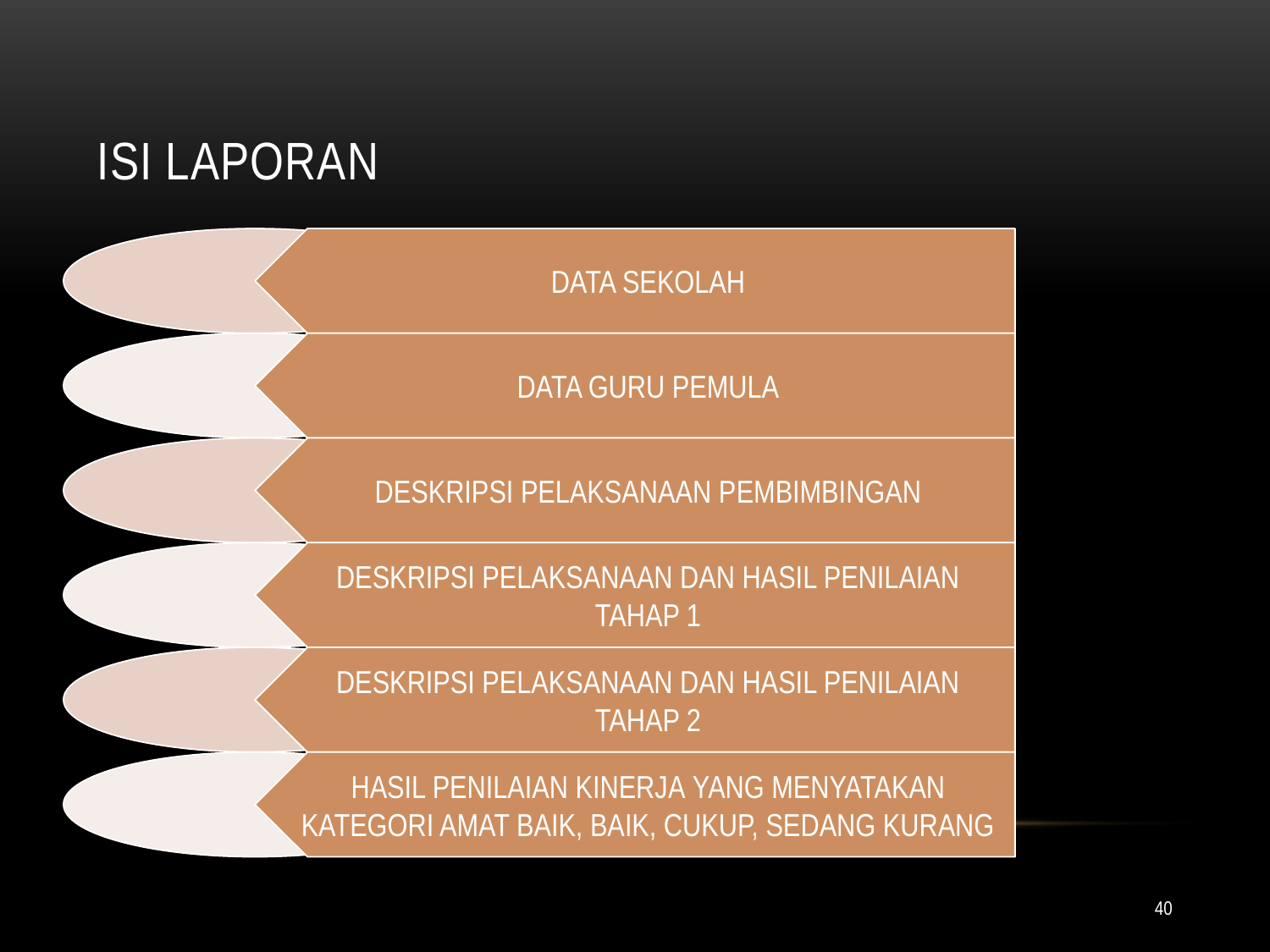

# ISI LAPORAN
DATA SEKOLAH
DATA GURU PEMULA
DESKRIPSI PELAKSANAAN PEMBIMBINGAN
HASIL PENILAIAN KINERJA YANG MENYATAKAN KATEGORI AMAT BAIK, BAIK, CUKUP, SEDANG KURANG
DESKRIPSI PELAKSANAAN DAN HASIL PENILAIAN TAHAP 1
DESKRIPSI PELAKSANAAN DAN HASIL PENILAIAN TAHAP 2
40